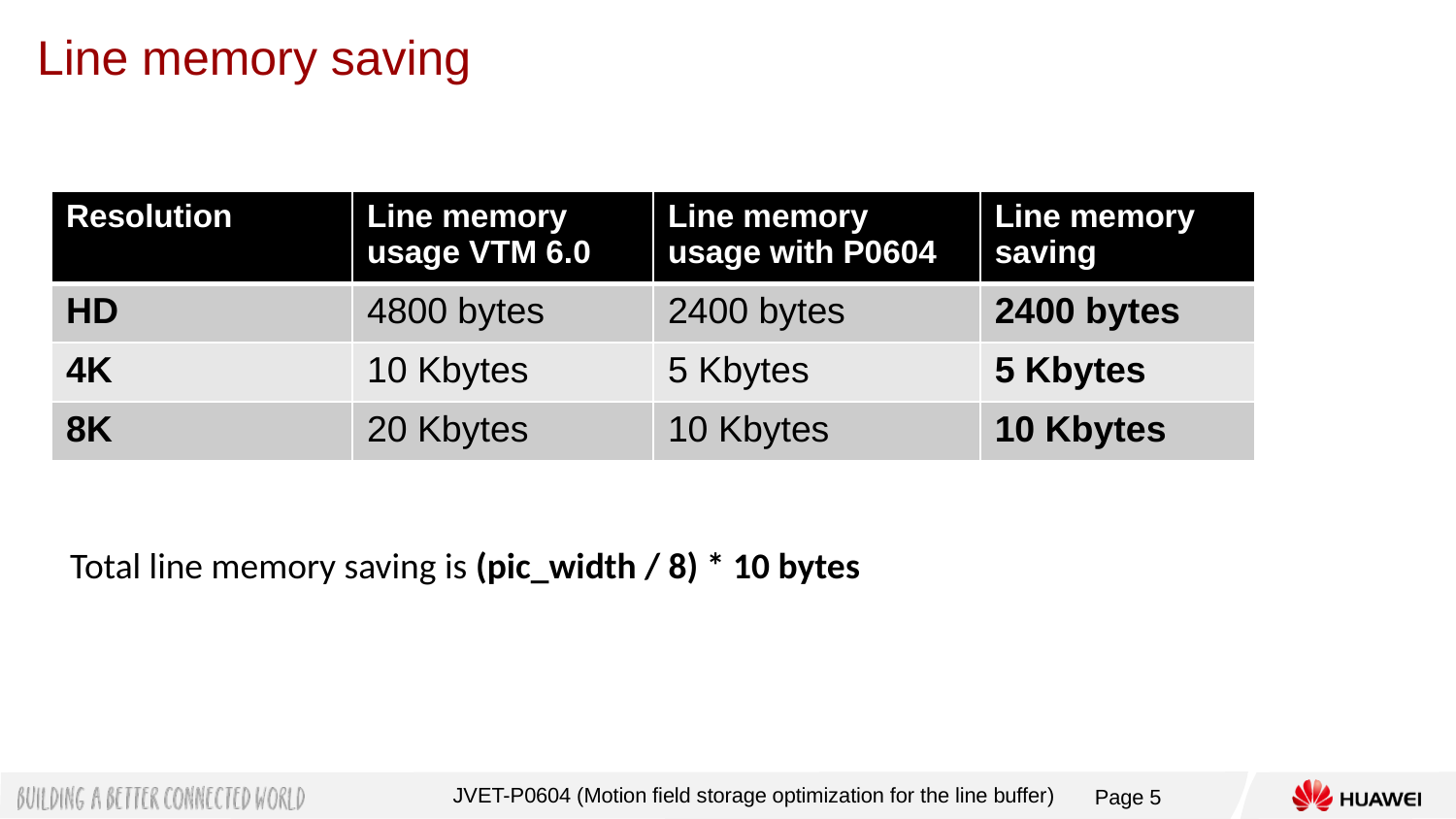

Line memory saving
| Resolution | Line memory usage VTM 6.0 | Line memory usage with P0604 | Line memory saving |
| --- | --- | --- | --- |
| HD | 4800 bytes | 2400 bytes | 2400 bytes |
| 4K | 10 Kbytes | 5 Kbytes | 5 Kbytes |
| 8K | 20 Kbytes | 10 Kbytes | 10 Kbytes |
Total line memory saving is (pic_width / 8) * 10 bytes